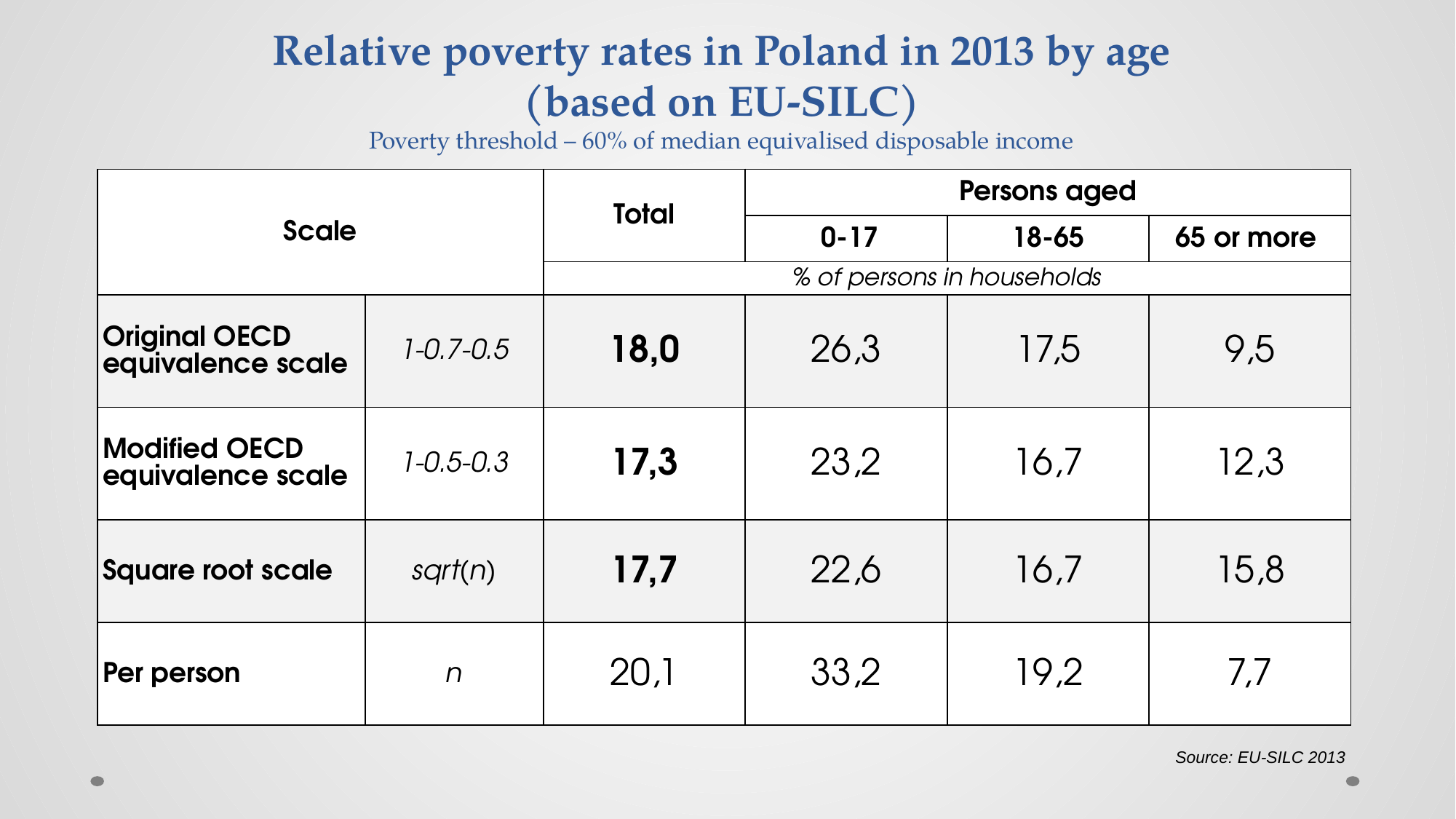

# Relative poverty rates in Poland in 2013 by age (based on EU-SILC) Poverty threshold – 60% of median equivalised disposable income
| Scale |  | Total | Persons aged |  |  |
| --- | --- | --- | --- | --- | --- |
|  |  |  | 0-17 | 18-65 | 65 or more |
|  |  | % of persons in households |  |  |  |
| Original OECD equivalence scale | 1-0.7-0.5 | 18,0 | 26,3 | 17,5 | 9,5 |
| Modified OECD equivalence scale | 1-0.5-0.3 | 17,3 | 23,2 | 16,7 | 12,3 |
| Square root scale | sqrt(n) | 17,7 | 22,6 | 16,7 | 15,8 |
| Per person | n | 20,1 | 33,2 | 19,2 | 7,7 |
| Source: EU-SILC 2013 |  |  |  |  |  |